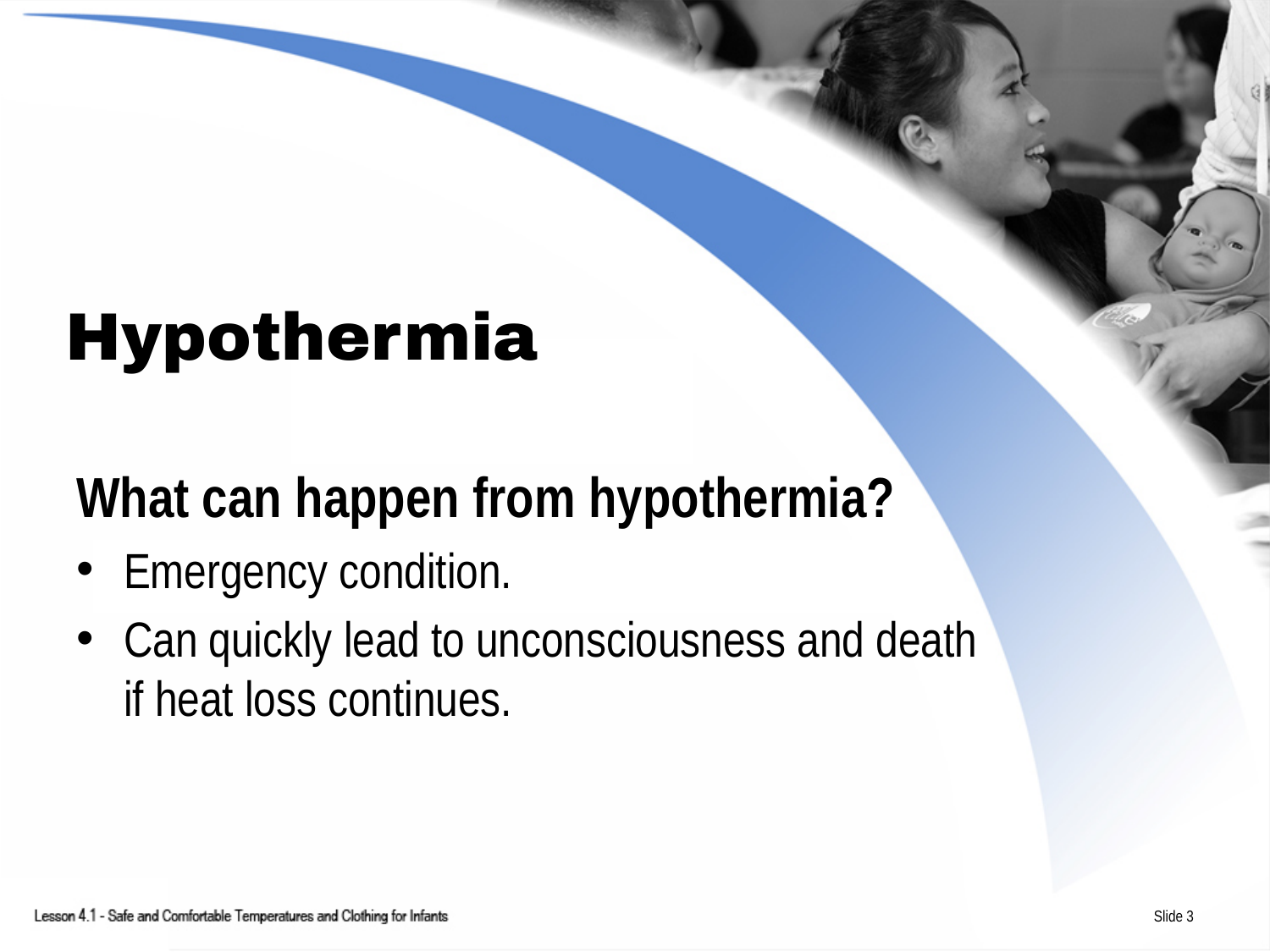

Hypothermia
What can happen from hypothermia?
Emergency condition.
Can quickly lead to unconsciousness and death
if heat loss continues.

Slide 3